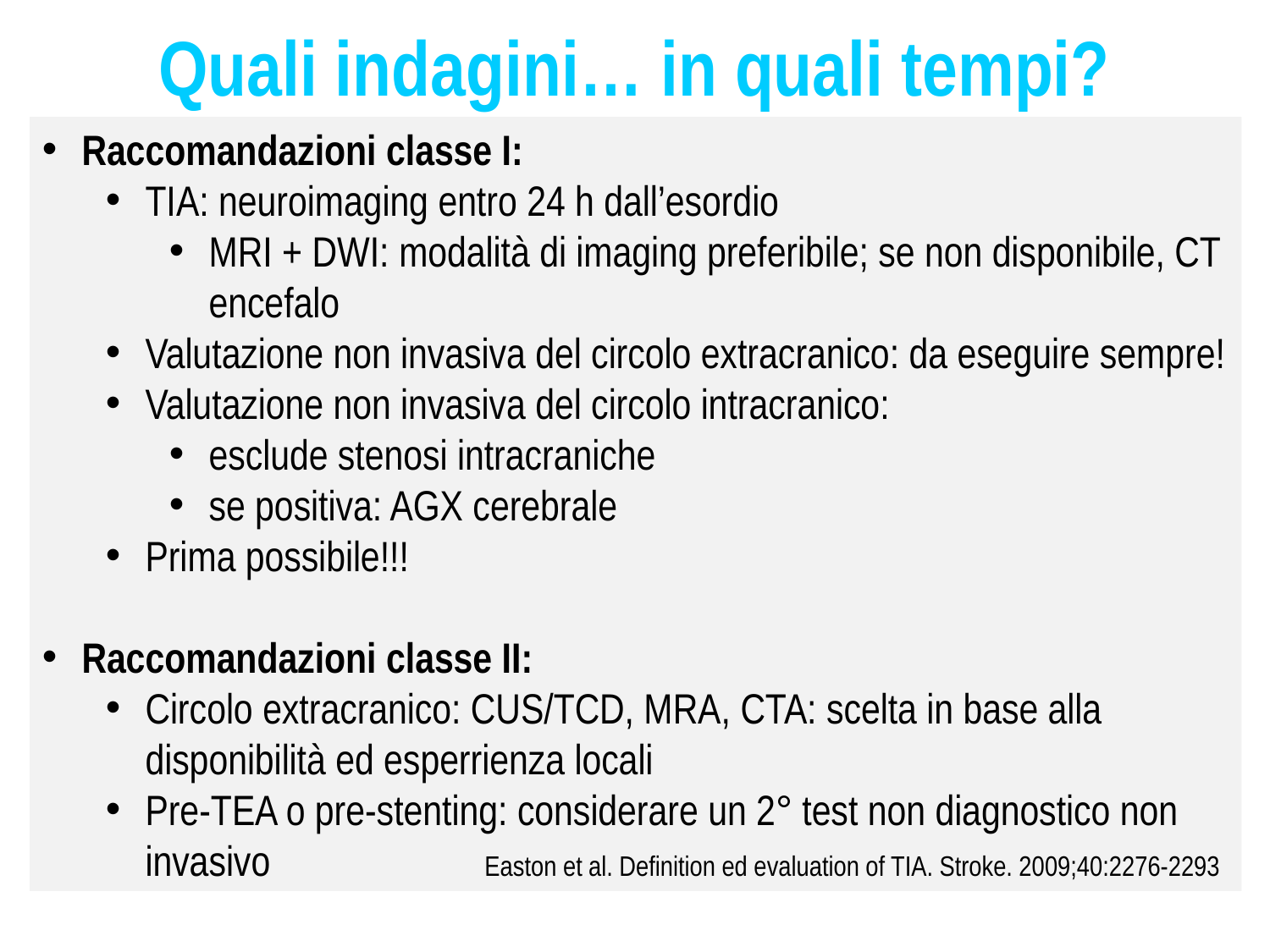

# Quali indagini… in quali tempi?
Raccomandazioni classe I:
TIA: neuroimaging entro 24 h dall’esordio
MRI + DWI: modalità di imaging preferibile; se non disponibile, CT encefalo
Valutazione non invasiva del circolo extracranico: da eseguire sempre!
Valutazione non invasiva del circolo intracranico:
esclude stenosi intracraniche
se positiva: AGX cerebrale
Prima possibile!!!

Raccomandazioni classe II:
Circolo extracranico: CUS/TCD, MRA, CTA: scelta in base alla disponibilità ed esperrienza locali
Pre-TEA o pre-stenting: considerare un 2° test non diagnostico non invasivo                      Easton et al. Definition ed evaluation of TIA. Stroke. 2009;40:2276-2293